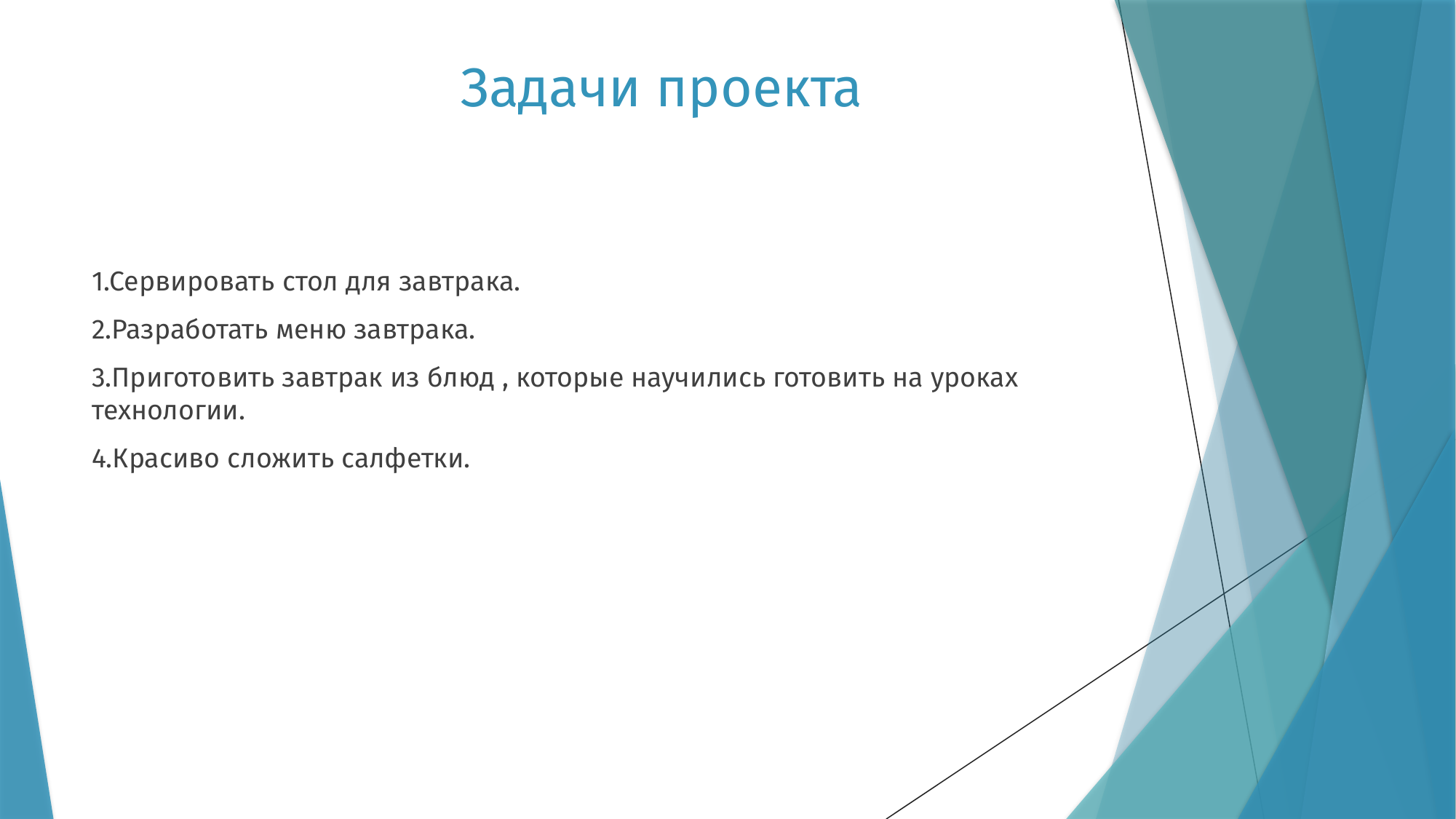

# Задачи проекта
1.Сервировать стол для завтрака.
2.Разработать меню завтрака.
3.Приготовить завтрак из блюд , которые научились готовить на уроках технологии.
4.Красиво сложить салфетки.